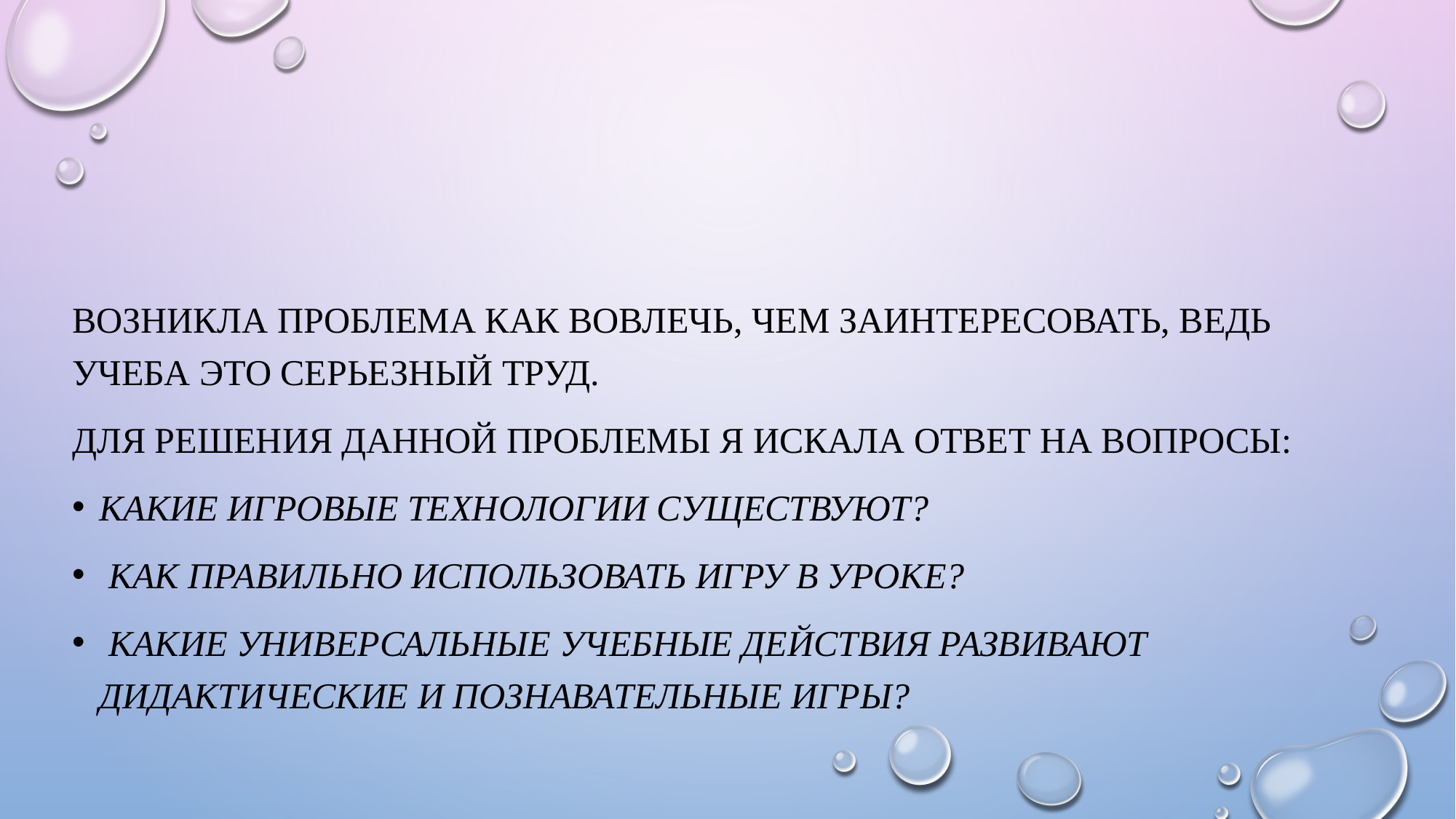

#
Возникла проблема как вовлечь, чем заинтересовать, ведь учеба это серьезный труд.
Для решения данной проблемы я искала ответ на вопросы:
Какие игровые технологии существуют?
 Как правильно использовать игру в уроке?
 Какие универсальные учебные действия развивают дидактические и познавательные игры?